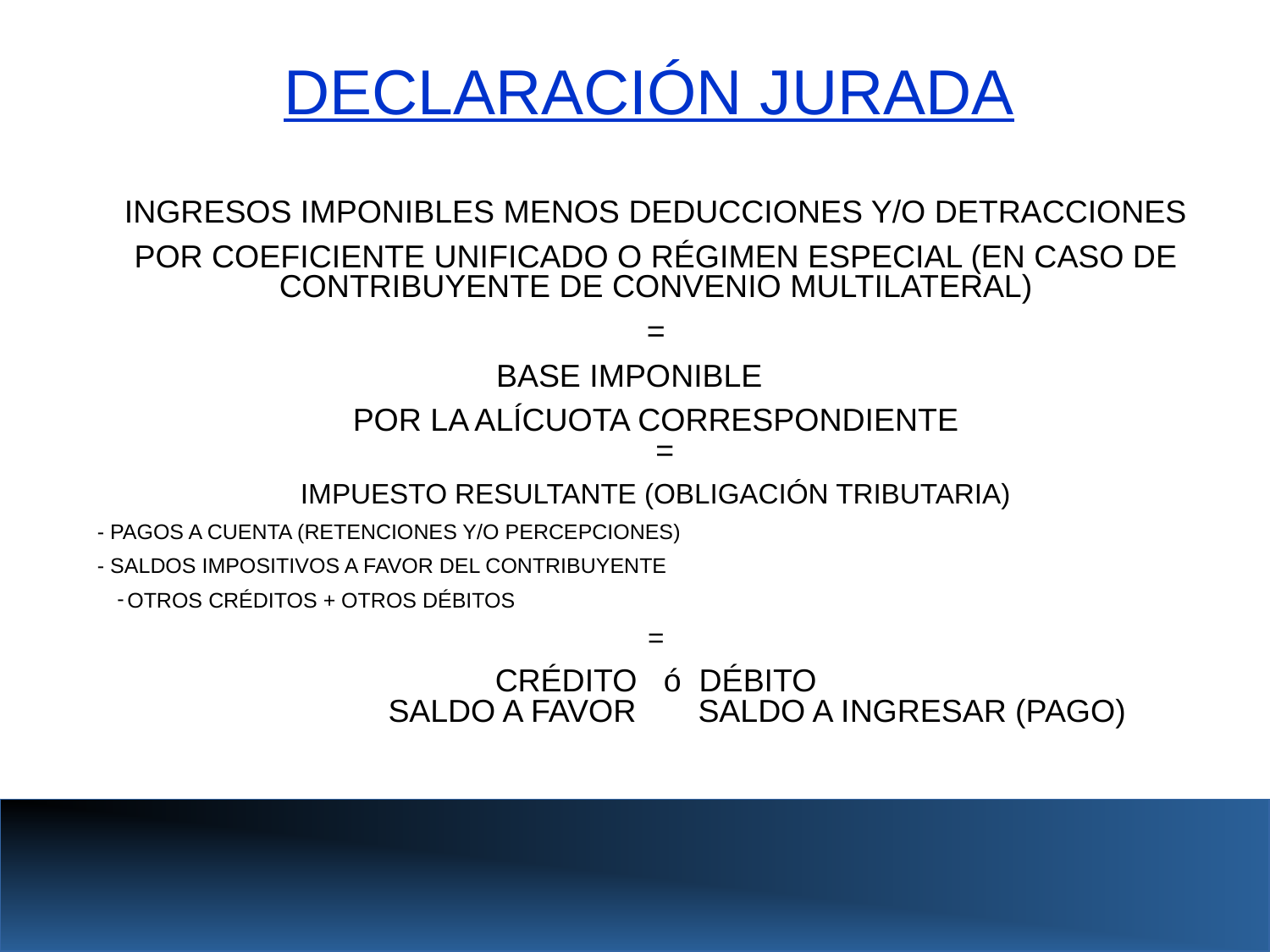

DECLARACIÓN JURADA

INGRESOS IMPONIBLES MENOS DEDUCCIONES Y/O DETRACCIONES
POR COEFICIENTE UNIFICADO O RÉGIMEN ESPECIAL (EN CASO DE CONTRIBUYENTE DE CONVENIO MULTILATERAL)
=
BASE IMPONIBLE
POR LA ALÍCUOTA CORRESPONDIENTE
  =
IMPUESTO RESULTANTE (OBLIGACIÓN TRIBUTARIA)
- PAGOS A CUENTA (RETENCIONES Y/O PERCEPCIONES)
- SALDOS IMPOSITIVOS A FAVOR DEL CONTRIBUYENTE
OTROS CRÉDITOS + OTROS DÉBITOS
=
CRÉDITO   ó  DÉBITO
                       SALDO A FAVOR       SALDO A INGRESAR (PAGO)